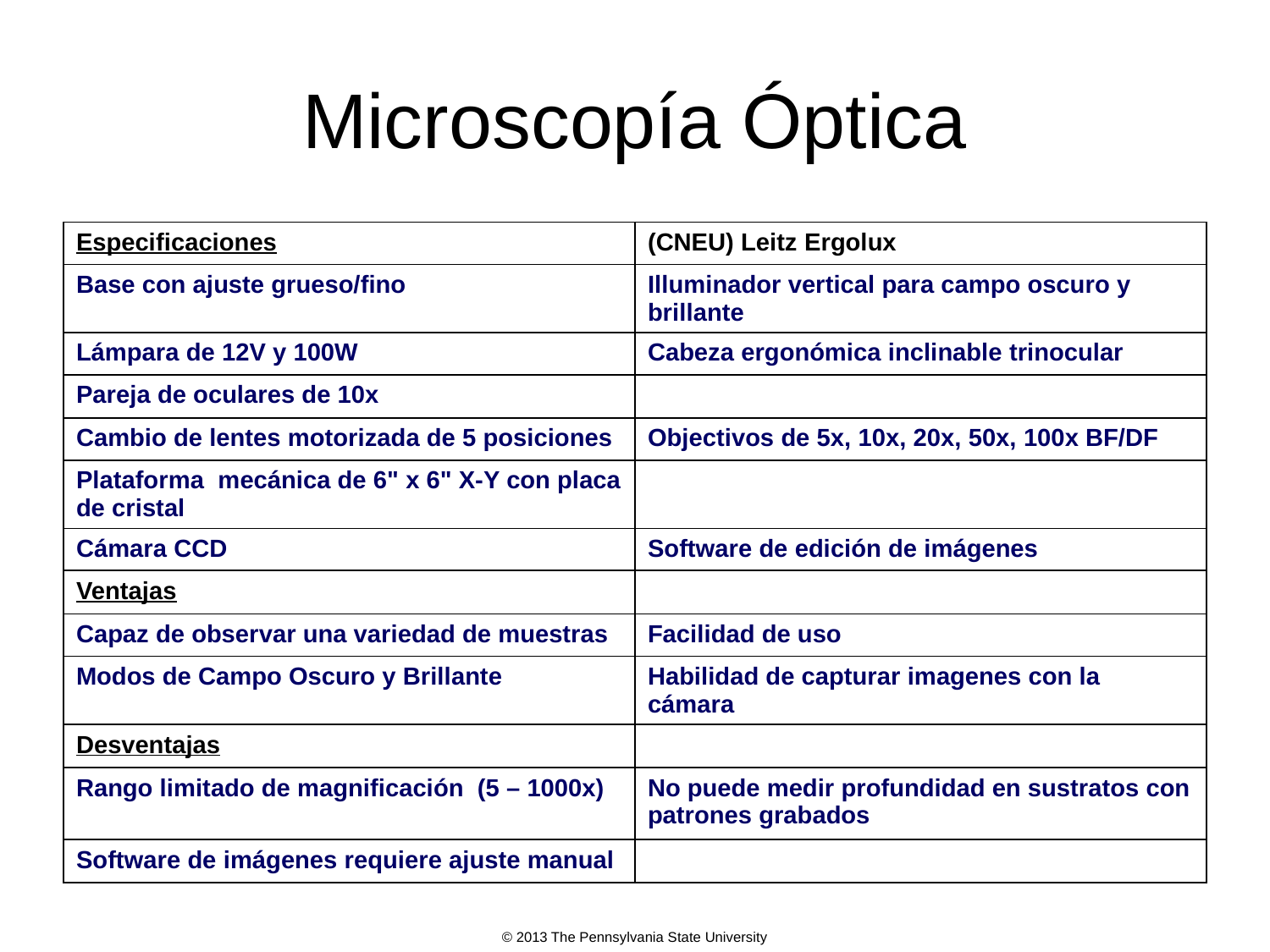

# Microscopía Óptica
| Especificaciones | (CNEU) Leitz Ergolux |
| --- | --- |
| Base con ajuste grueso/fino | Illuminador vertical para campo oscuro y brillante |
| Lámpara de 12V y 100W | Cabeza ergonómica inclinable trinocular |
| Pareja de oculares de 10x |  |
| Cambio de lentes motorizada de 5 posiciones | Objectivos de 5x, 10x, 20x, 50x, 100x BF/DF |
| Plataforma mecánica de 6" x 6" X-Y con placa de cristal |  |
| Cámara CCD | Software de edición de imágenes |
| Ventajas |  |
| Capaz de observar una variedad de muestras | Facilidad de uso |
| Modos de Campo Oscuro y Brillante | Habilidad de capturar imagenes con la cámara |
| Desventajas |  |
| Rango limitado de magnificación (5 – 1000x) | No puede medir profundidad en sustratos con patrones grabados |
| Software de imágenes requiere ajuste manual |  |